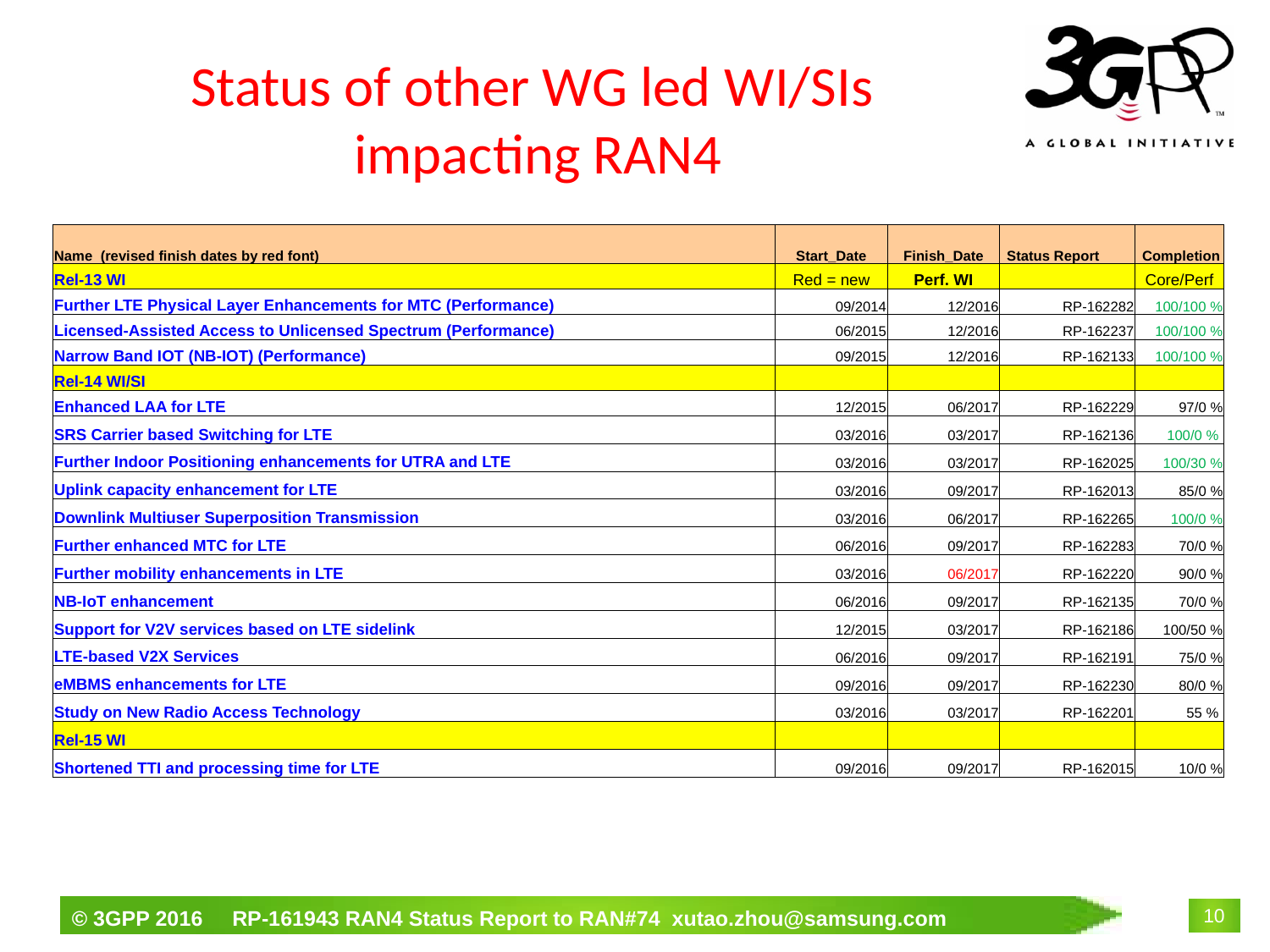

# Status of other WG led WI/SIs impacting RAN4
| Name (revised finish dates by red font) | Start\_Date | Finish\_Date | Status Report | Completion |
| --- | --- | --- | --- | --- |
| Rel-13 WI | Red = new | Perf. WI |  | Core/Perf |
| Further LTE Physical Layer Enhancements for MTC (Performance) | 09/2014 | 12/2016 | RP-162282 | 100/100 % |
| Licensed-Assisted Access to Unlicensed Spectrum (Performance) | 06/2015 | 12/2016 | RP-162237 | 100/100 % |
| Narrow Band IOT (NB-IOT) (Performance) | 09/2015 | 12/2016 | RP-162133 | 100/100 % |
| Rel-14 WI/SI |  |  |  |  |
| Enhanced LAA for LTE | 12/2015 | 06/2017 | RP-162229 | 97/0 % |
| SRS Carrier based Switching for LTE | 03/2016 | 03/2017 | RP-162136 | 100/0 % |
| Further Indoor Positioning enhancements for UTRA and LTE | 03/2016 | 03/2017 | RP-162025 | 100/30 % |
| Uplink capacity enhancement for LTE | 03/2016 | 09/2017 | RP-162013 | 85/0 % |
| Downlink Multiuser Superposition Transmission | 03/2016 | 06/2017 | RP-162265 | 100/0 % |
| Further enhanced MTC for LTE | 06/2016 | 09/2017 | RP-162283 | 70/0 % |
| Further mobility enhancements in LTE | 03/2016 | 06/2017 | RP-162220 | 90/0 % |
| NB-IoT enhancement | 06/2016 | 09/2017 | RP-162135 | 70/0 % |
| Support for V2V services based on LTE sidelink | 12/2015 | 03/2017 | RP-162186 | 100/50 % |
| LTE-based V2X Services | 06/2016 | 09/2017 | RP-162191 | 75/0 % |
| eMBMS enhancements for LTE | 09/2016 | 09/2017 | RP-162230 | 80/0 % |
| Study on New Radio Access Technology | 03/2016 | 03/2017 | RP-162201 | 55 % |
| Rel-15 WI |  |  |  |  |
| Shortened TTI and processing time for LTE | 09/2016 | 09/2017 | RP-162015 | 10/0 % |